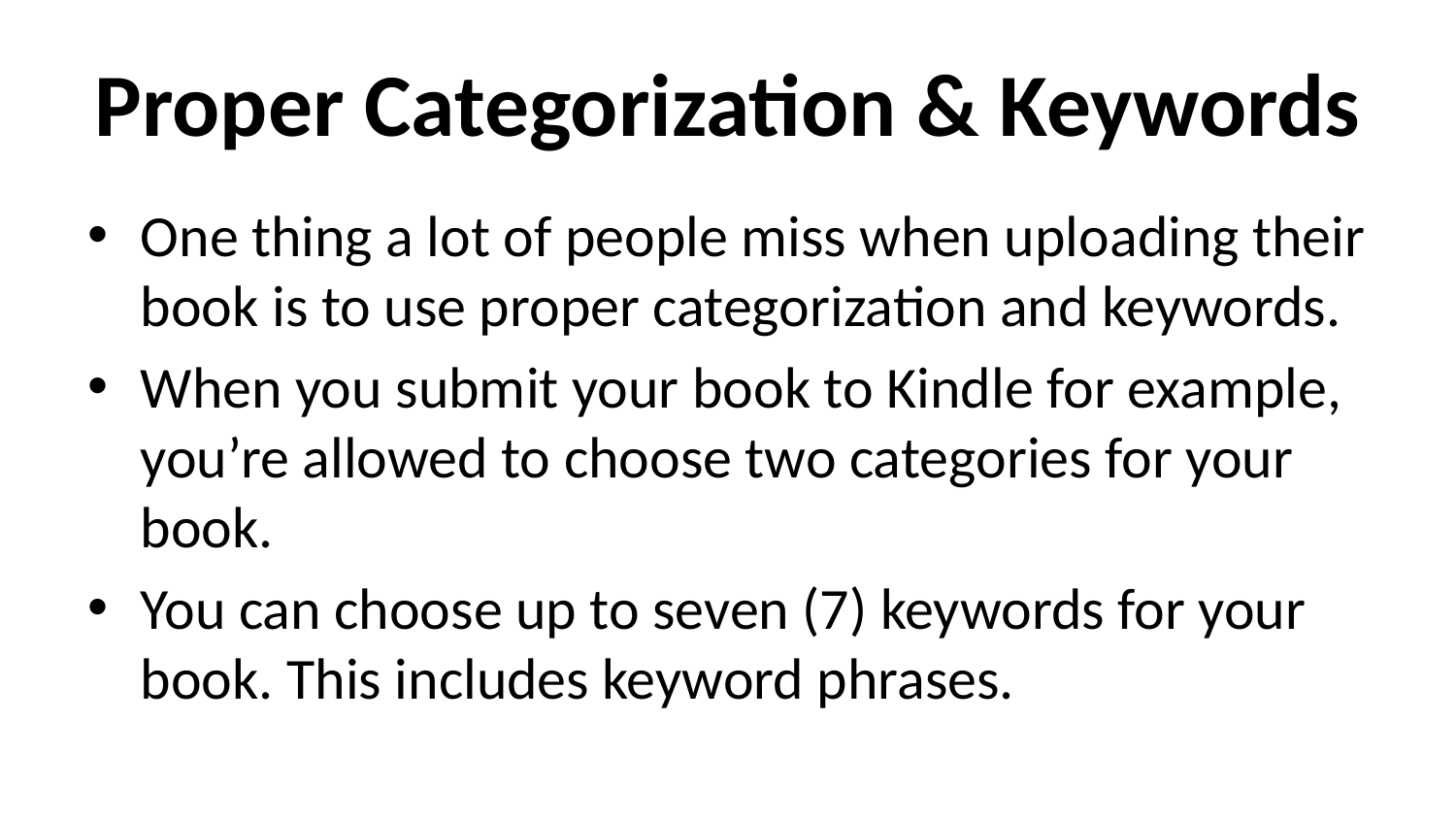

# Proper Categorization & Keywords
One thing a lot of people miss when uploading their book is to use proper categorization and keywords.
When you submit your book to Kindle for example, you’re allowed to choose two categories for your book.
You can choose up to seven (7) keywords for your book. This includes keyword phrases.